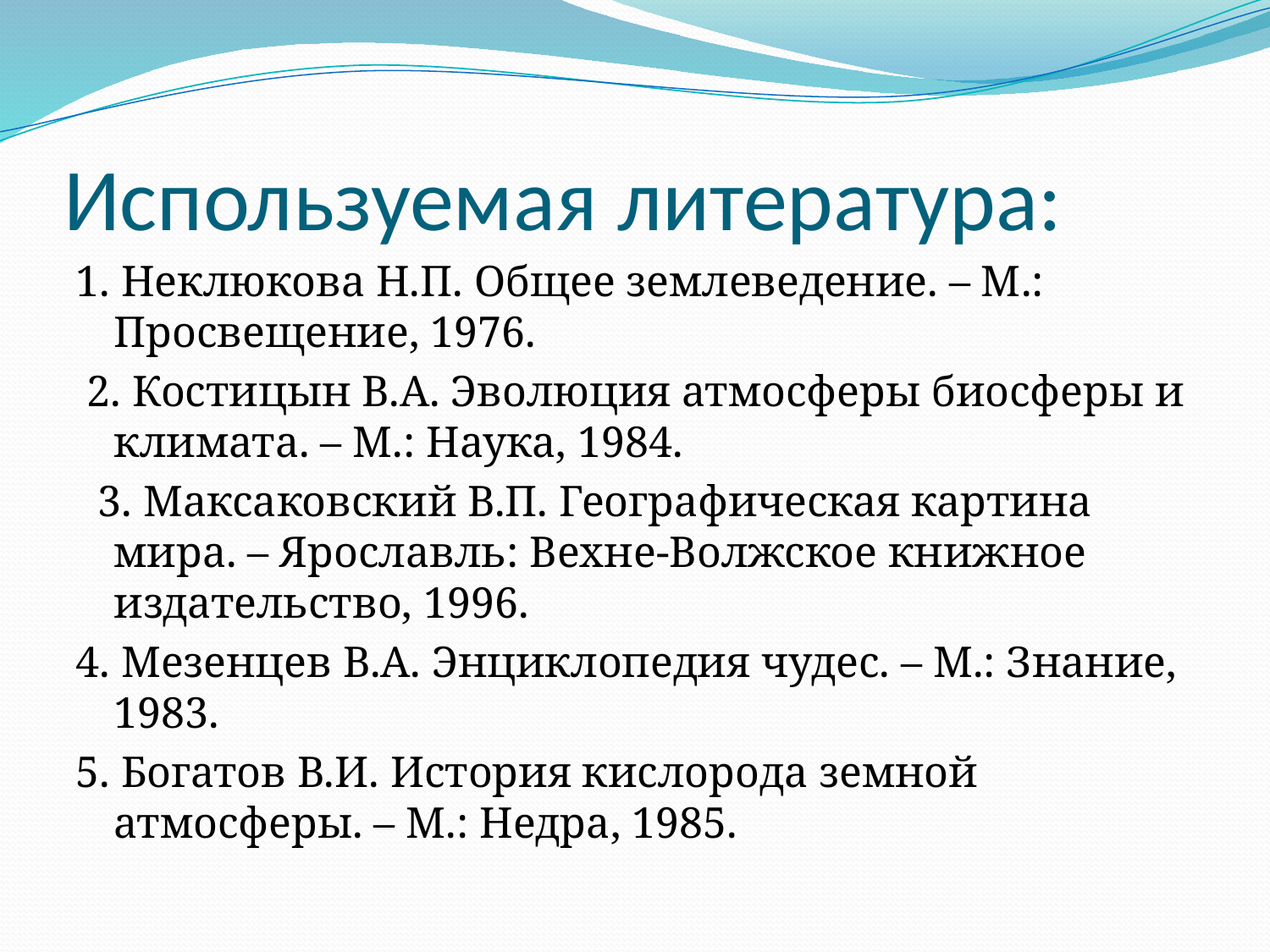

# Используемая литература:
1. Неклюкова Н.П. Общее землеведение. – М.: Просвещение, 1976.
 2. Костицын В.А. Эволюция атмосферы биосферы и климата. – М.: Наука, 1984.
  3. Максаковский В.П. Географическая картина мира. – Ярославль: Вехне-Волжское книжное издательство, 1996.
4. Мезенцев В.А. Энциклопедия чудес. – М.: Знание, 1983.
5. Богатов В.И. История кислорода земной атмосферы. – М.: Недра, 1985.